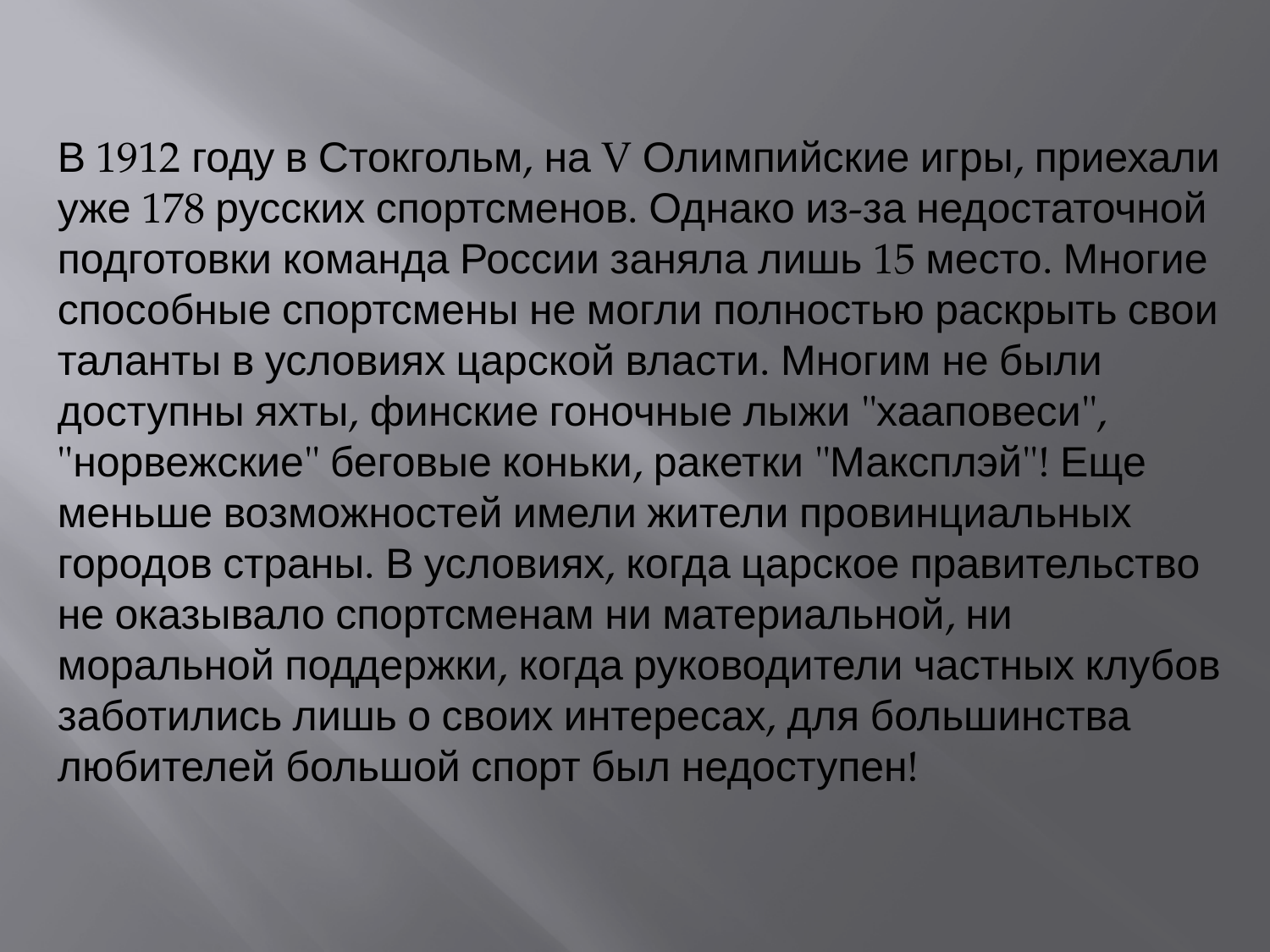

В 1912 году в Стокгольм, на V Олимпийские игры, приехали уже 178 русских спортсменов. Однако из-за недостаточной подготовки команда России заняла лишь 15 место. Многие способные спортсмены не могли полностью раскрыть свои таланты в условиях царской власти. Многим не были доступны яхты, финские гоночные лыжи "хааповеси", "норвежские" беговые коньки, ракетки "Максплэй"! Еще меньше возможностей имели жители провинциальных городов страны. В условиях, когда царское правительство не оказывало спортсменам ни материальной, ни моральной поддержки, когда руководители частных клубов заботились лишь о своих интересах, для большинства любителей большой спорт был недоступен!